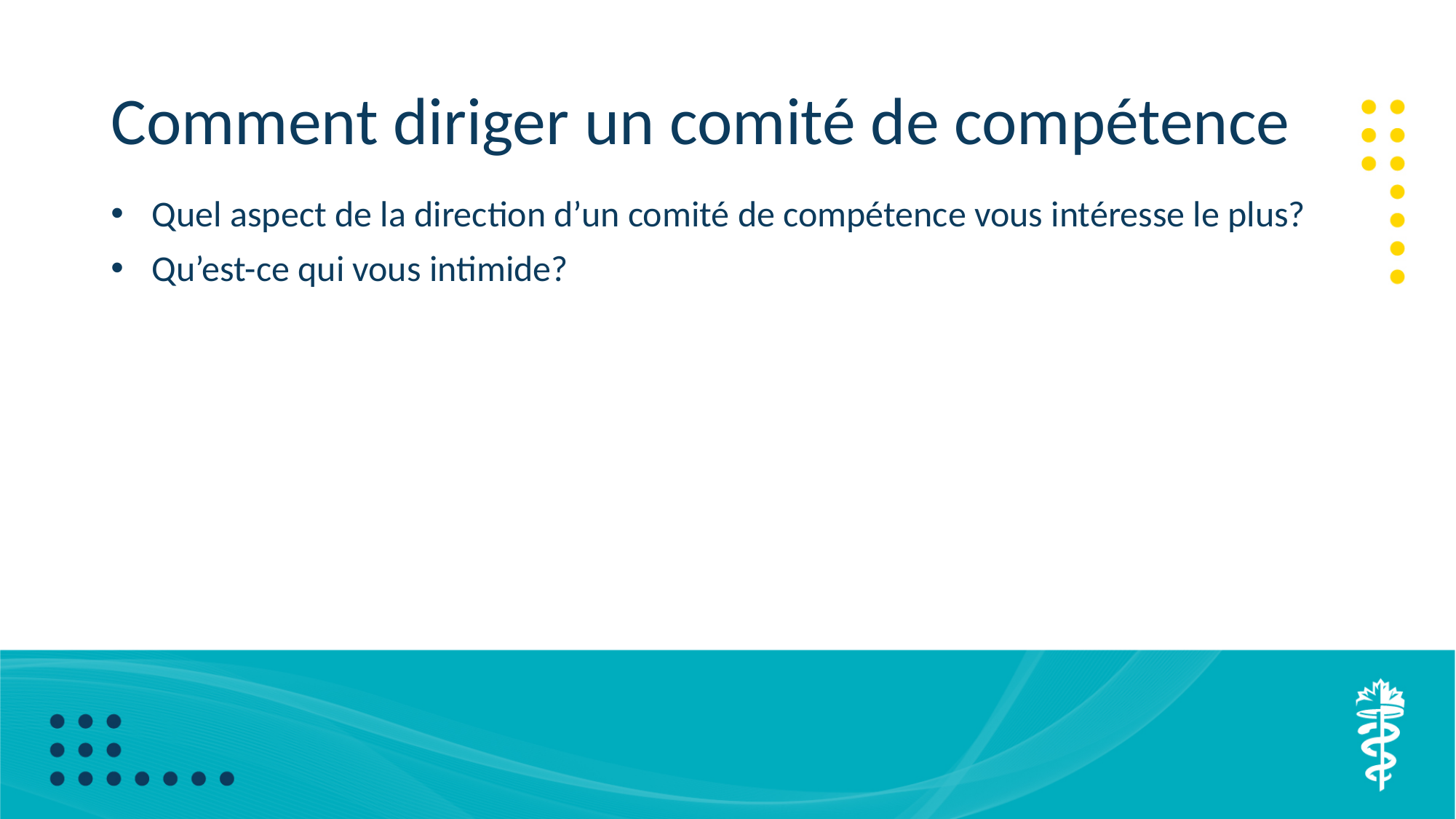

# Comment diriger un comité de compétence
Quel aspect de la direction d’un comité de compétence vous intéresse le plus?
Qu’est-ce qui vous intimide?